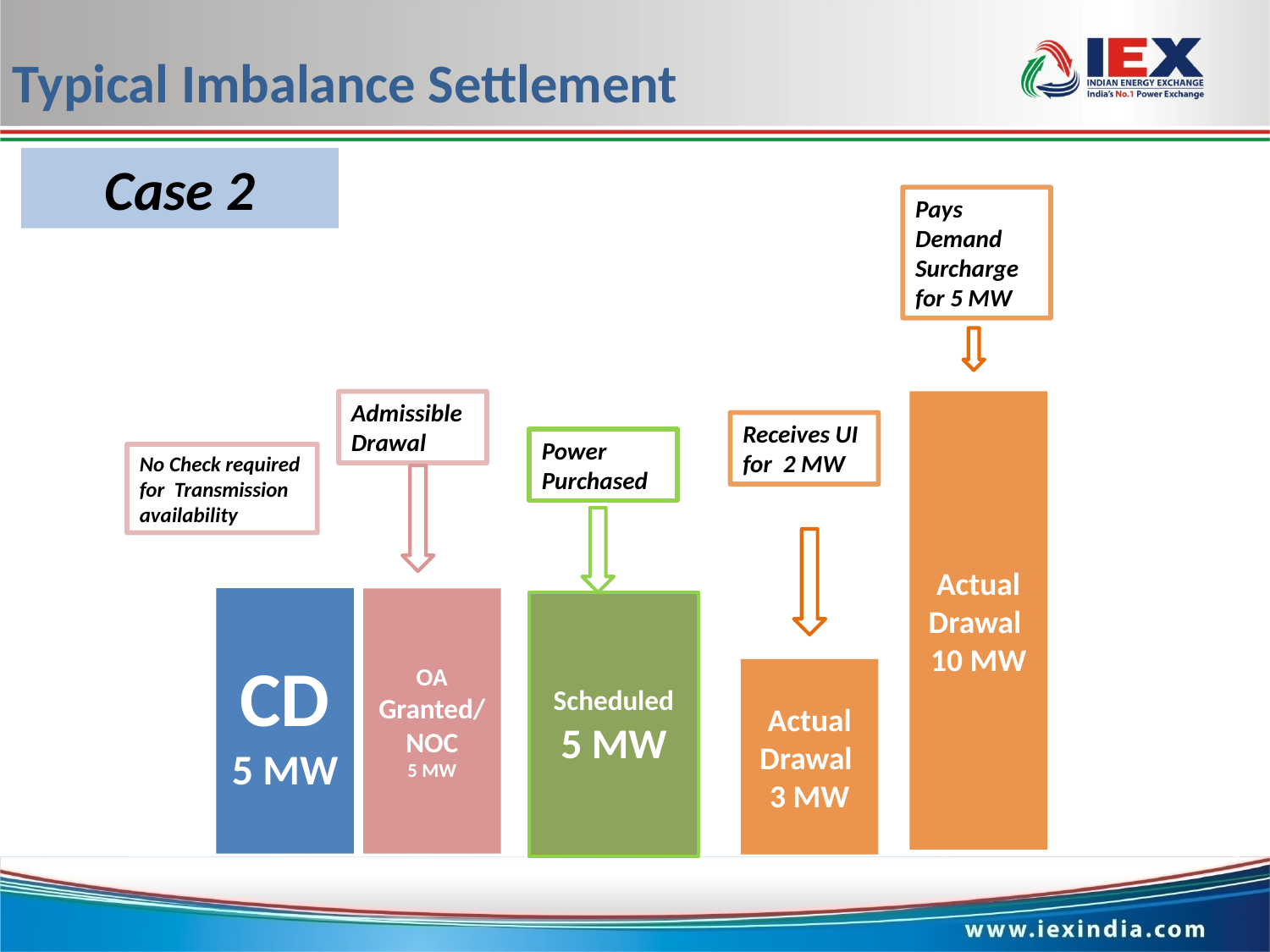

# Typical Imbalance Settlement
Case 2

Pays Demand Surcharge for 5 MW

Admissible Drawal
Actual Drawal
10 MW
Receives UI for  2 MW
Power Purchased
No Check required for  Transmission availability

CD 5 MW
OA Granted/ NOC
5 MW
Scheduled
5 MW
Actual Drawal
3 MW